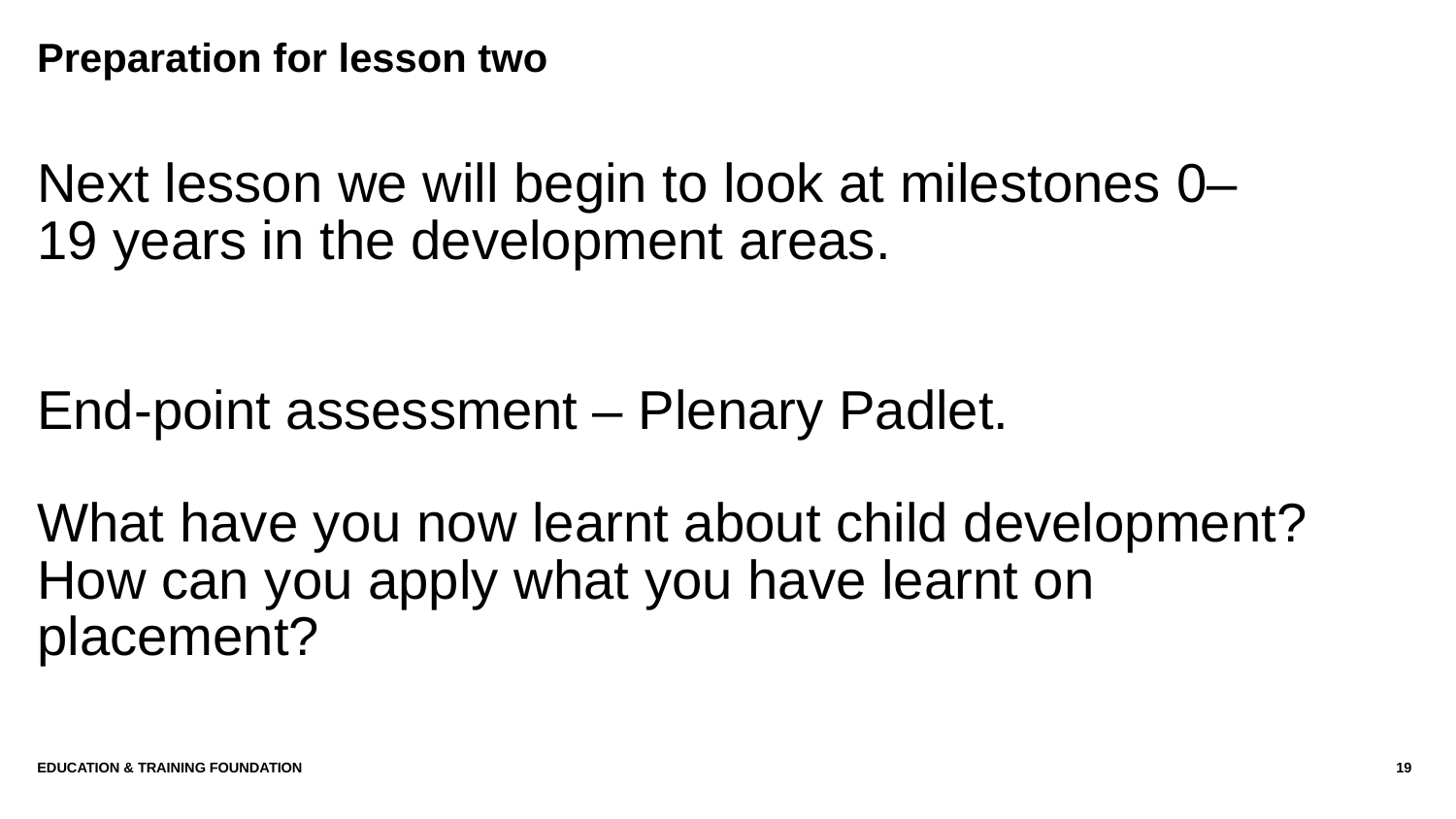

# Preparation for lesson two
Next lesson we will begin to look at milestones 0– 19 years in the development areas.

End-point assessment – Plenary Padlet.

What have you now learnt about child development?
How can you apply what you have learnt on placement?
Education & Training Foundation
19